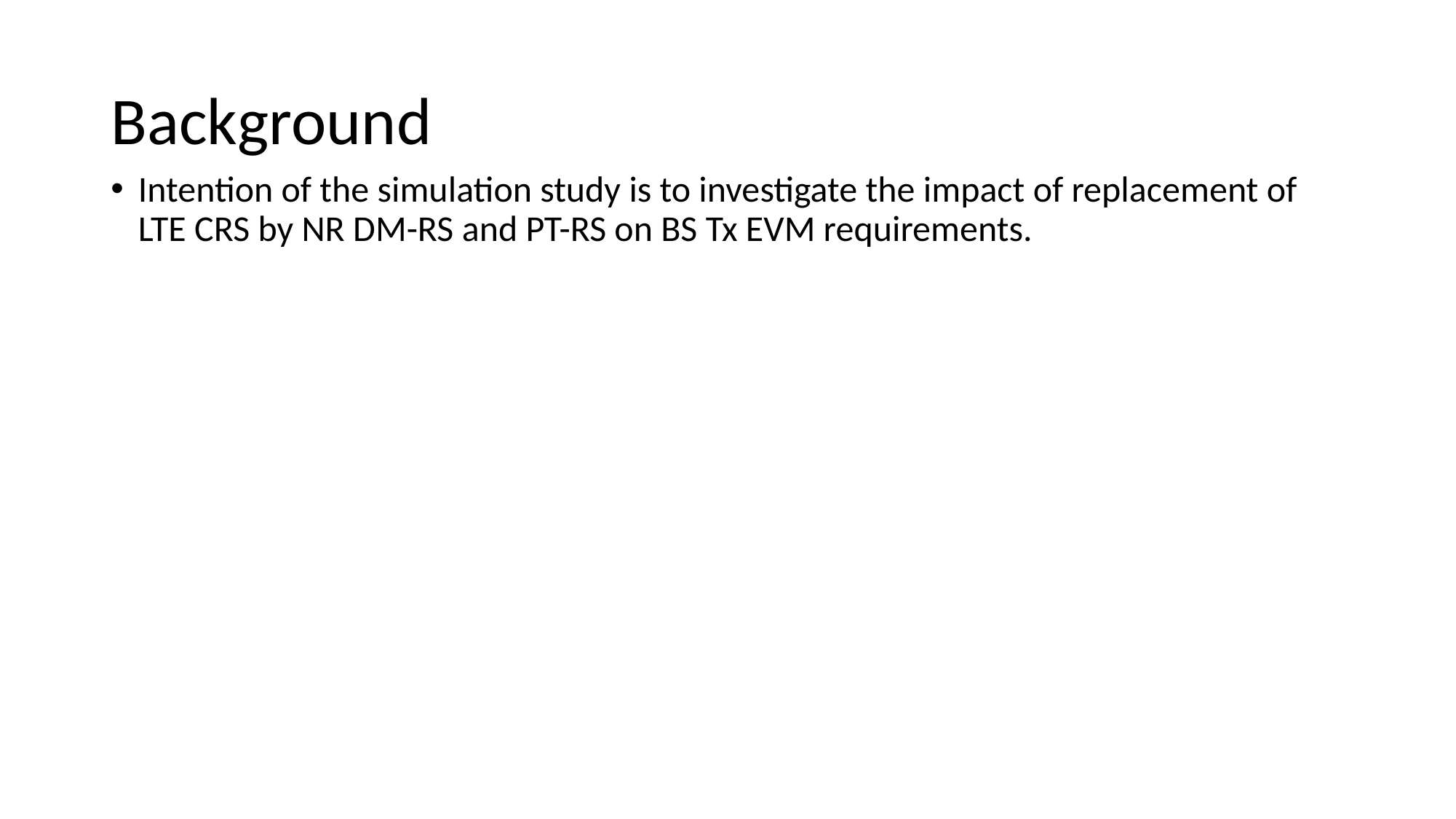

# Background
Intention of the simulation study is to investigate the impact of replacement of LTE CRS by NR DM-RS and PT-RS on BS Tx EVM requirements.